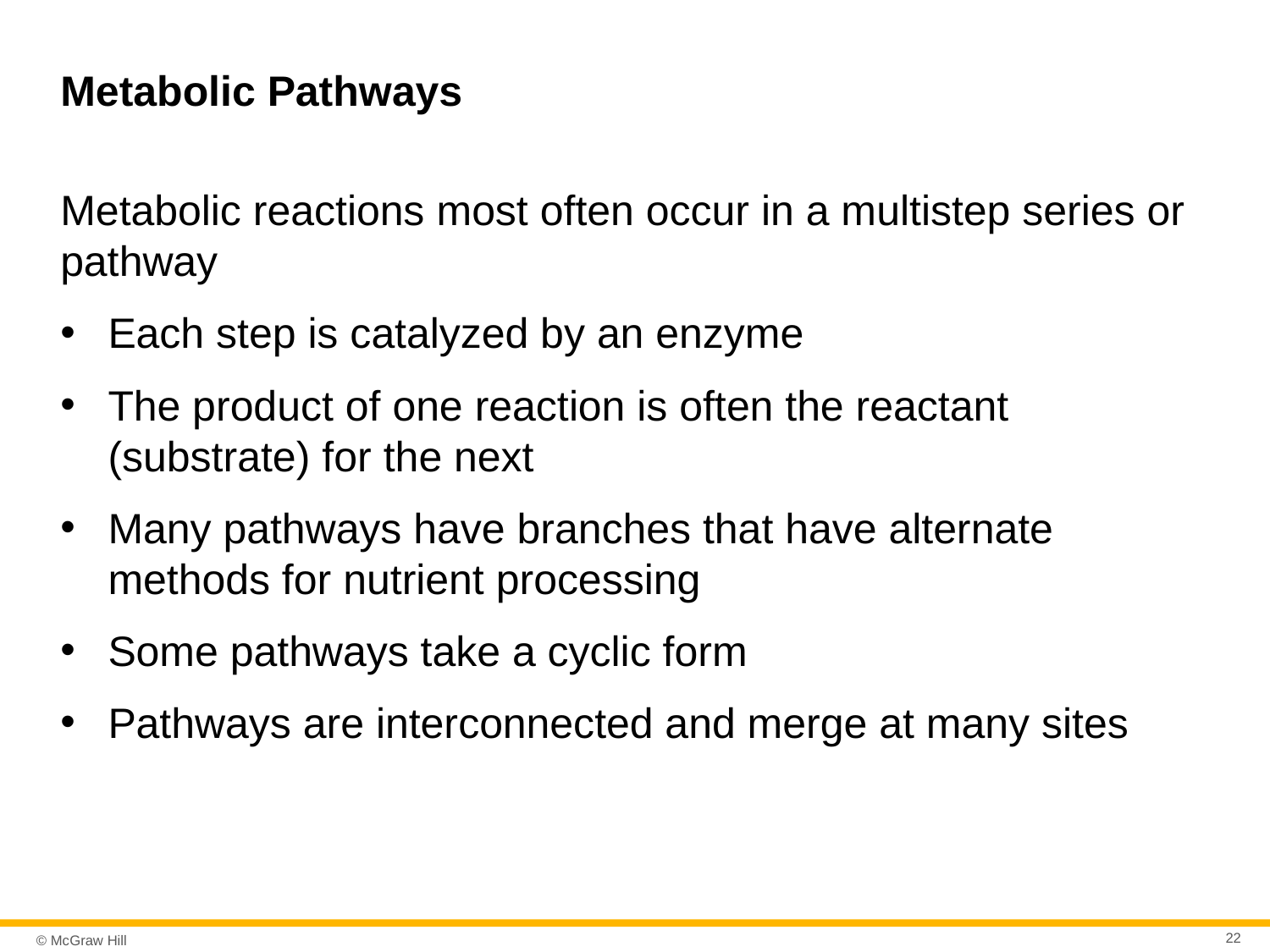

# Metabolic Pathways
Metabolic reactions most often occur in a multistep series or pathway
Each step is catalyzed by an enzyme
The product of one reaction is often the reactant (substrate) for the next
Many pathways have branches that have alternate methods for nutrient processing
Some pathways take a cyclic form
Pathways are interconnected and merge at many sites